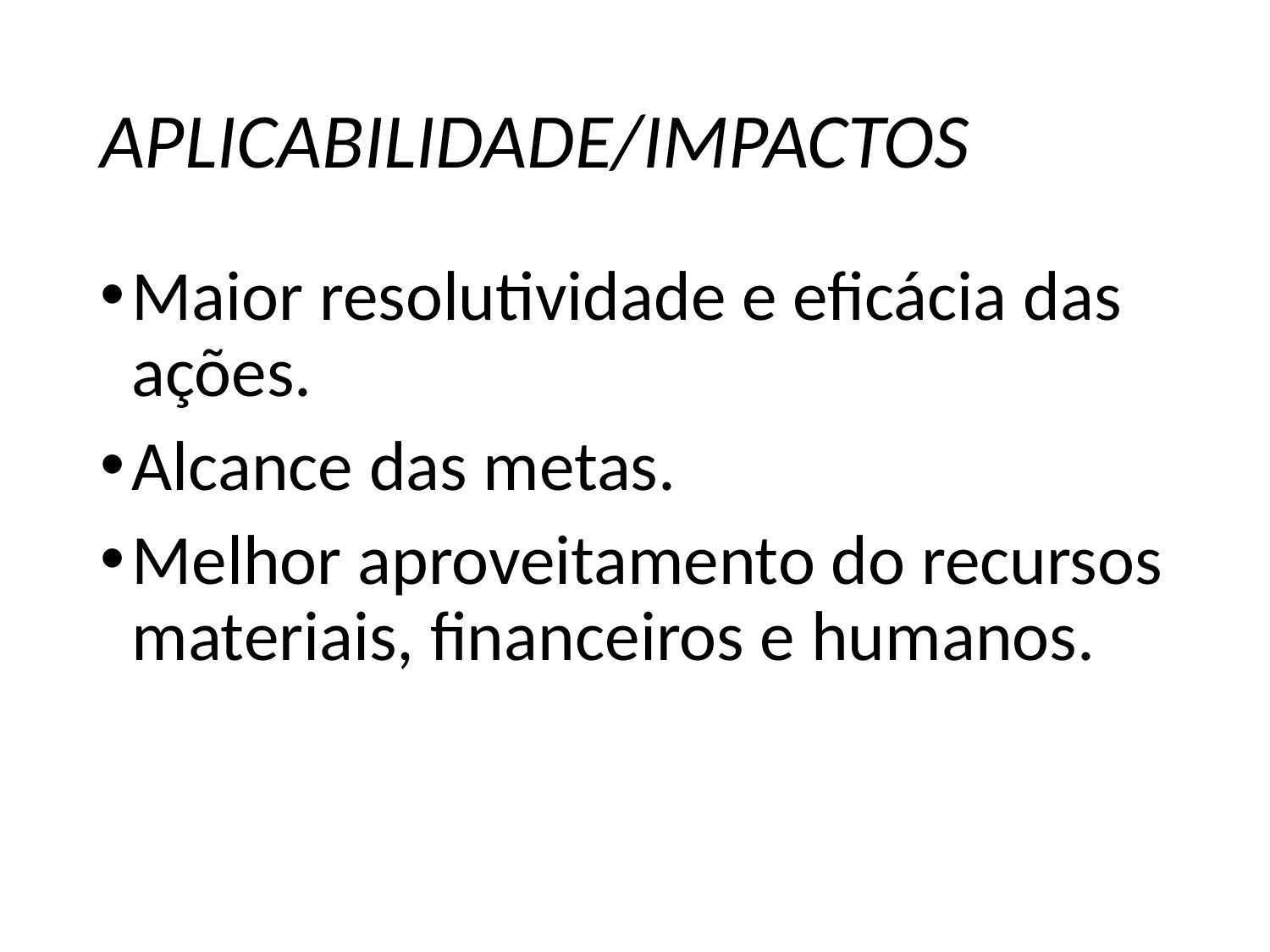

# APLICABILIDADE/IMPACTOS
Maior resolutividade e eficácia das ações.
Alcance das metas.
Melhor aproveitamento do recursos materiais, financeiros e humanos.